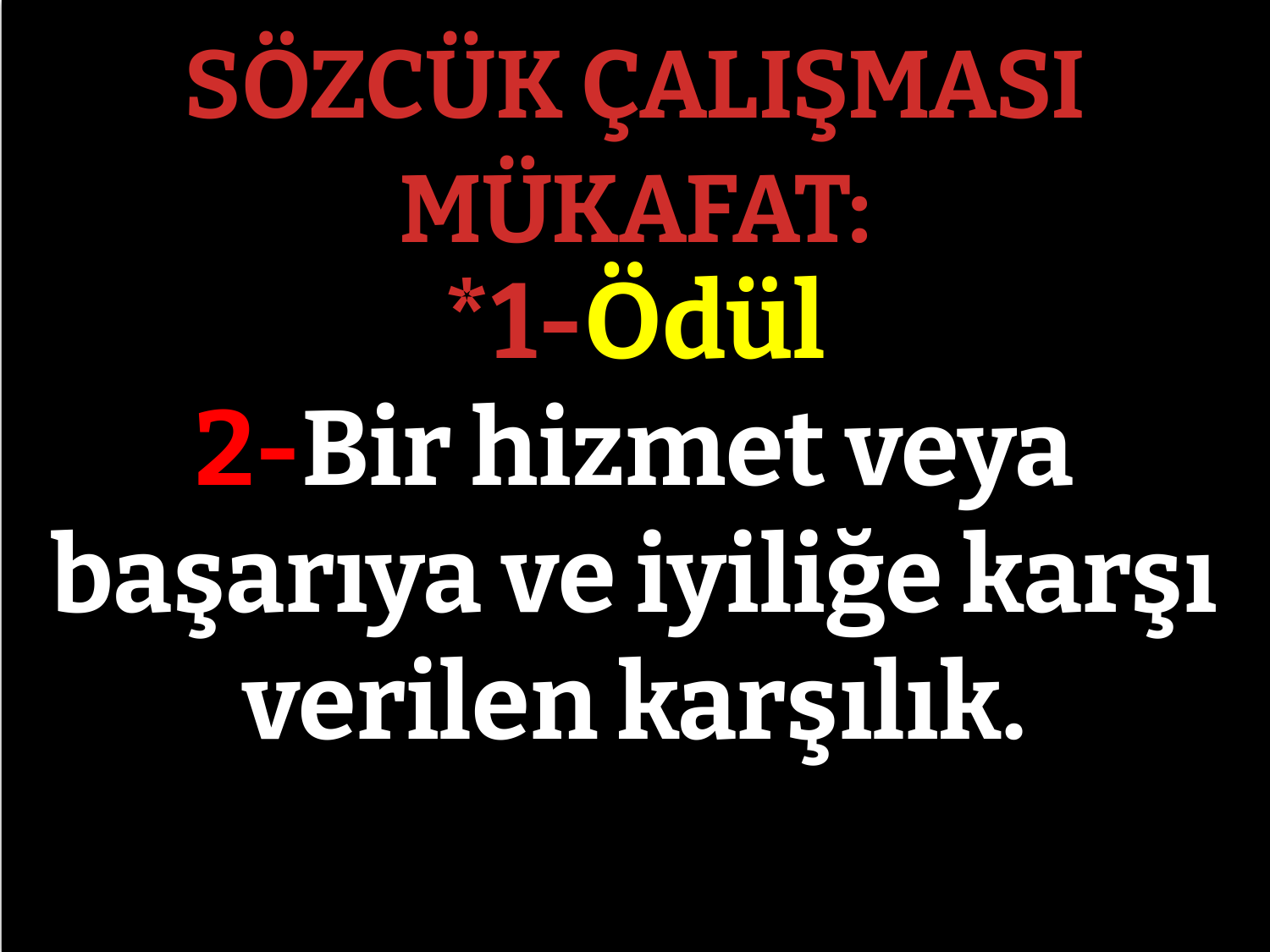

SÖZCÜK ÇALIŞMASI
MÜKAFAT:
*1-Ödül
2-Bir hizmet veya başarıya ve iyiliğe karşı verilen karşılık.